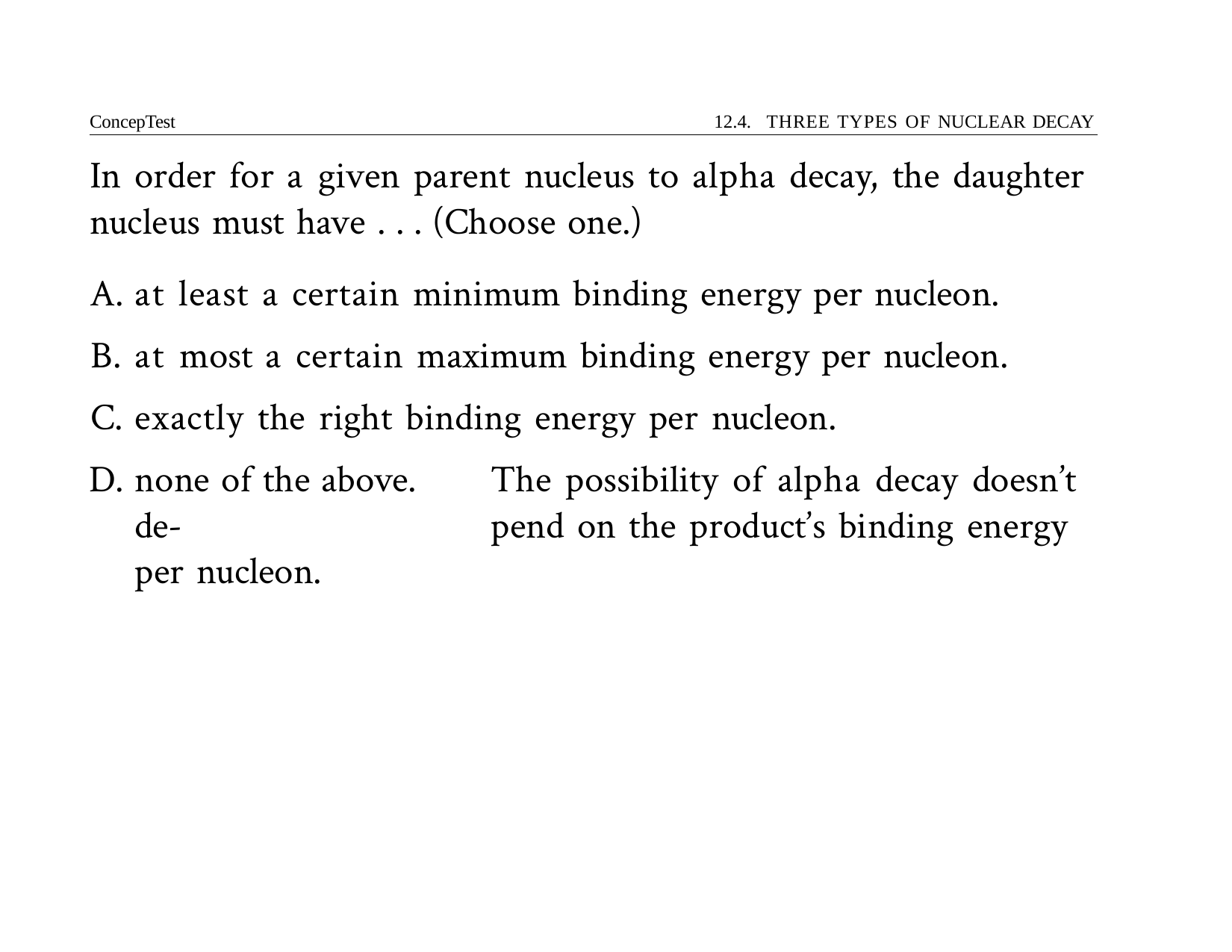

ConcepTest	12.4.  THREE TYPES OF NUCLEAR DECAY

# In order for a given parent nucleus to alpha decay, the daughter nucleus must have . . . (Choose one.)
at least a certain minimum binding energy per nucleon.
at most a certain maximum binding energy per nucleon.
exactly the right binding energy per nucleon.
none of the above.	The possibility of alpha decay doesn’t de- 	pend on the product’s binding energy per nucleon.